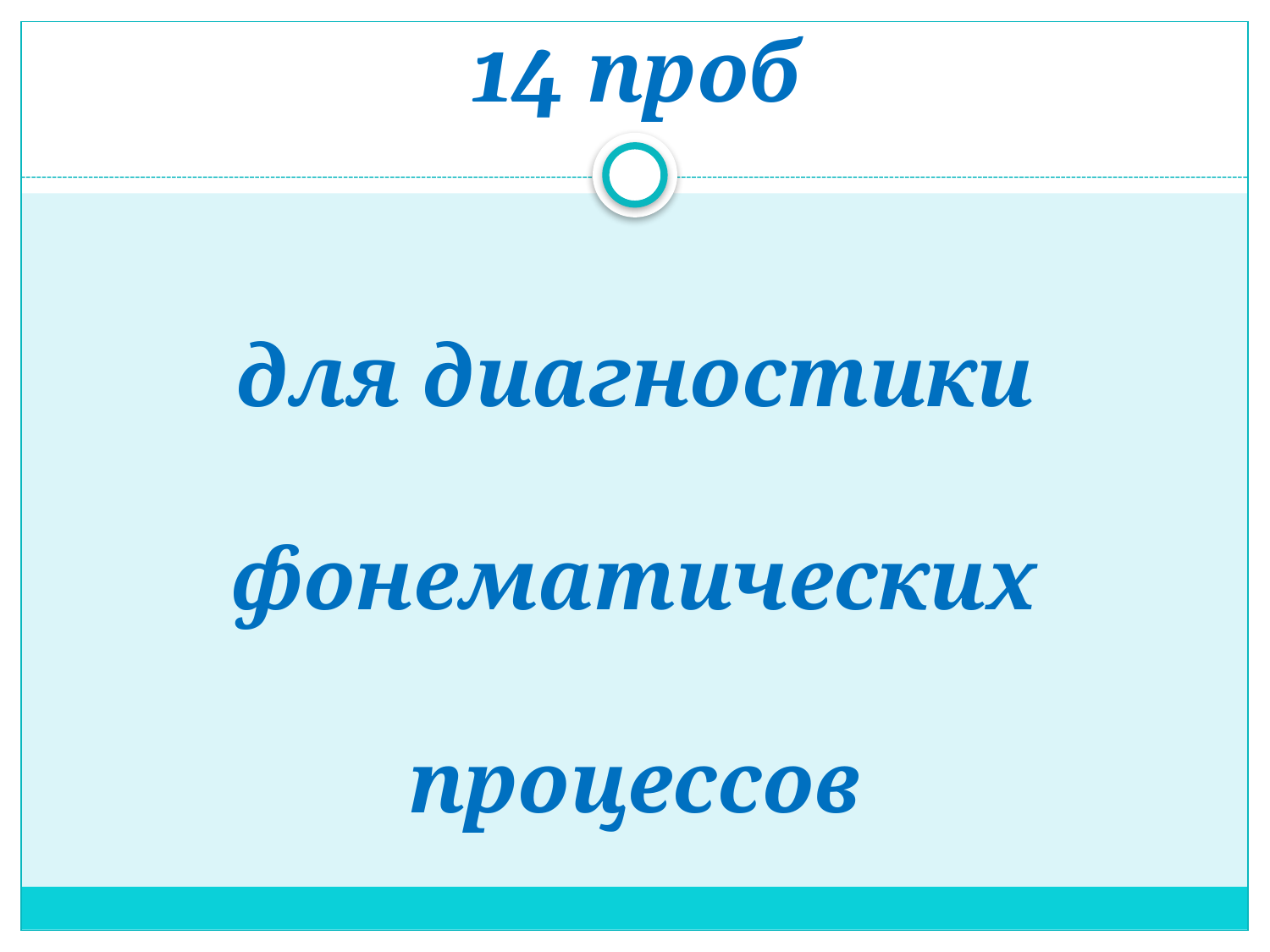

# 14 проб для диагностики фонематических процессов